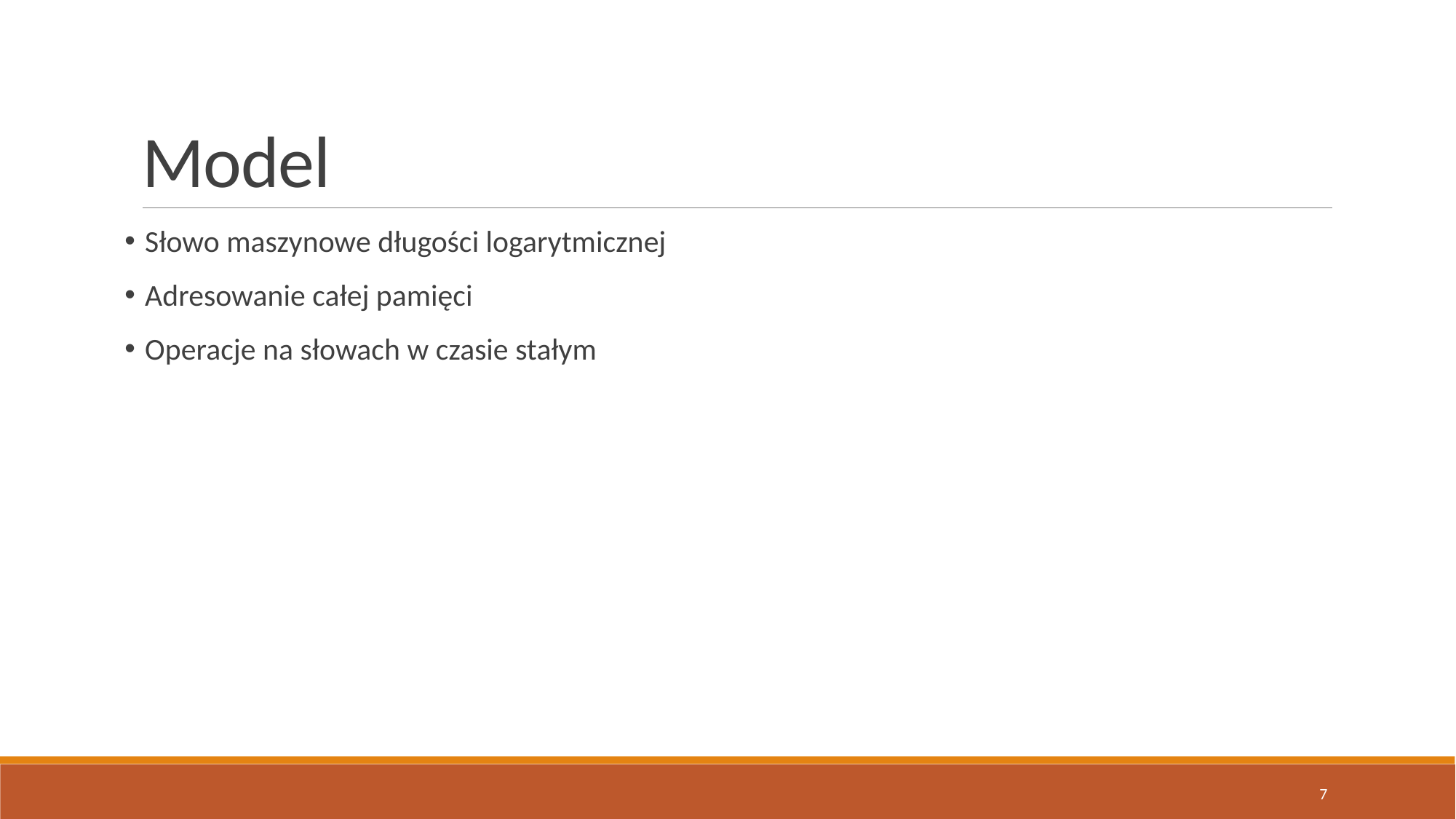

# Model
Słowo maszynowe długości logarytmicznej
Adresowanie całej pamięci
Operacje na słowach w czasie stałym
7